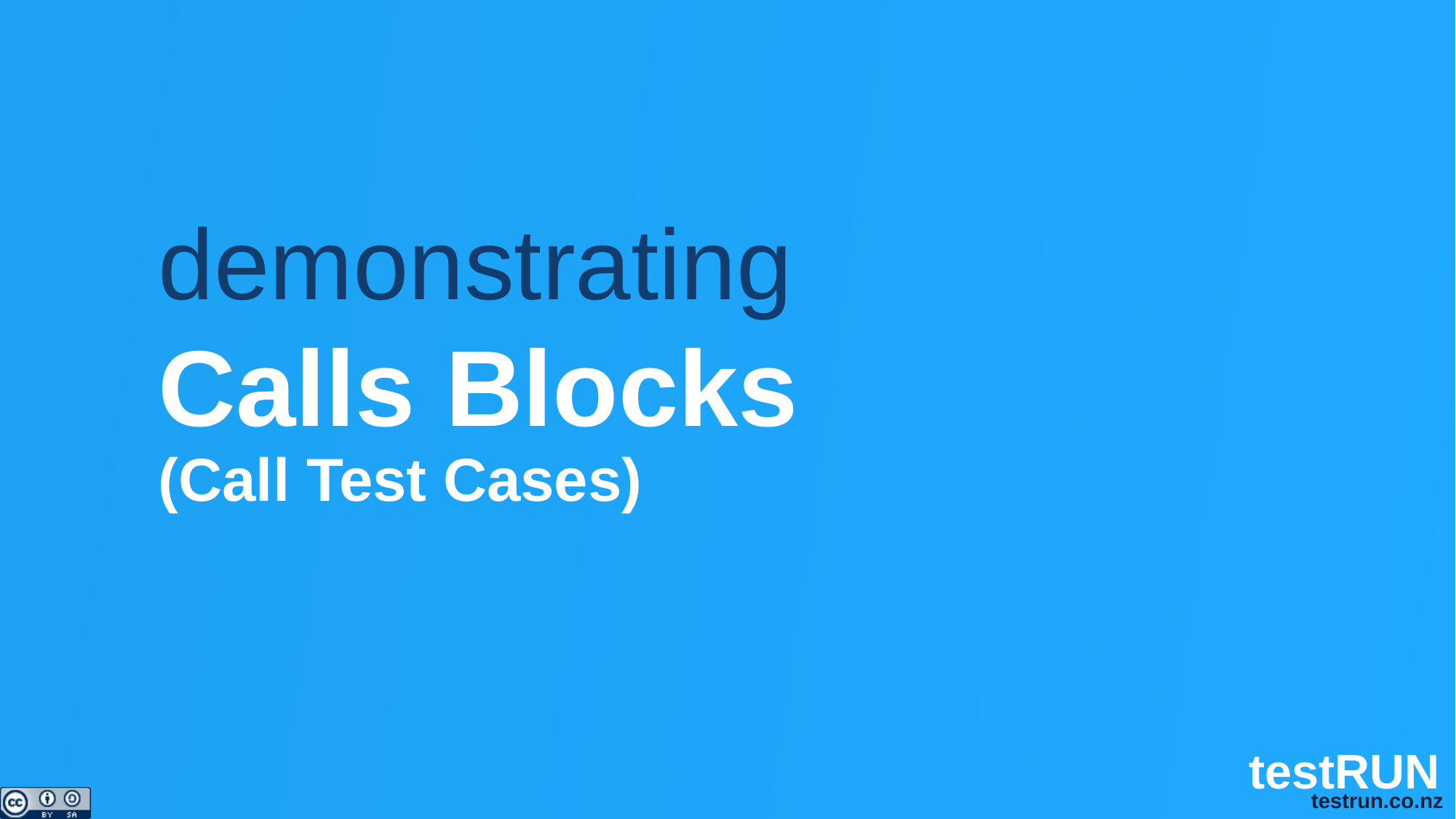

demonstrating
# Calls Blocks (Call Test Cases)